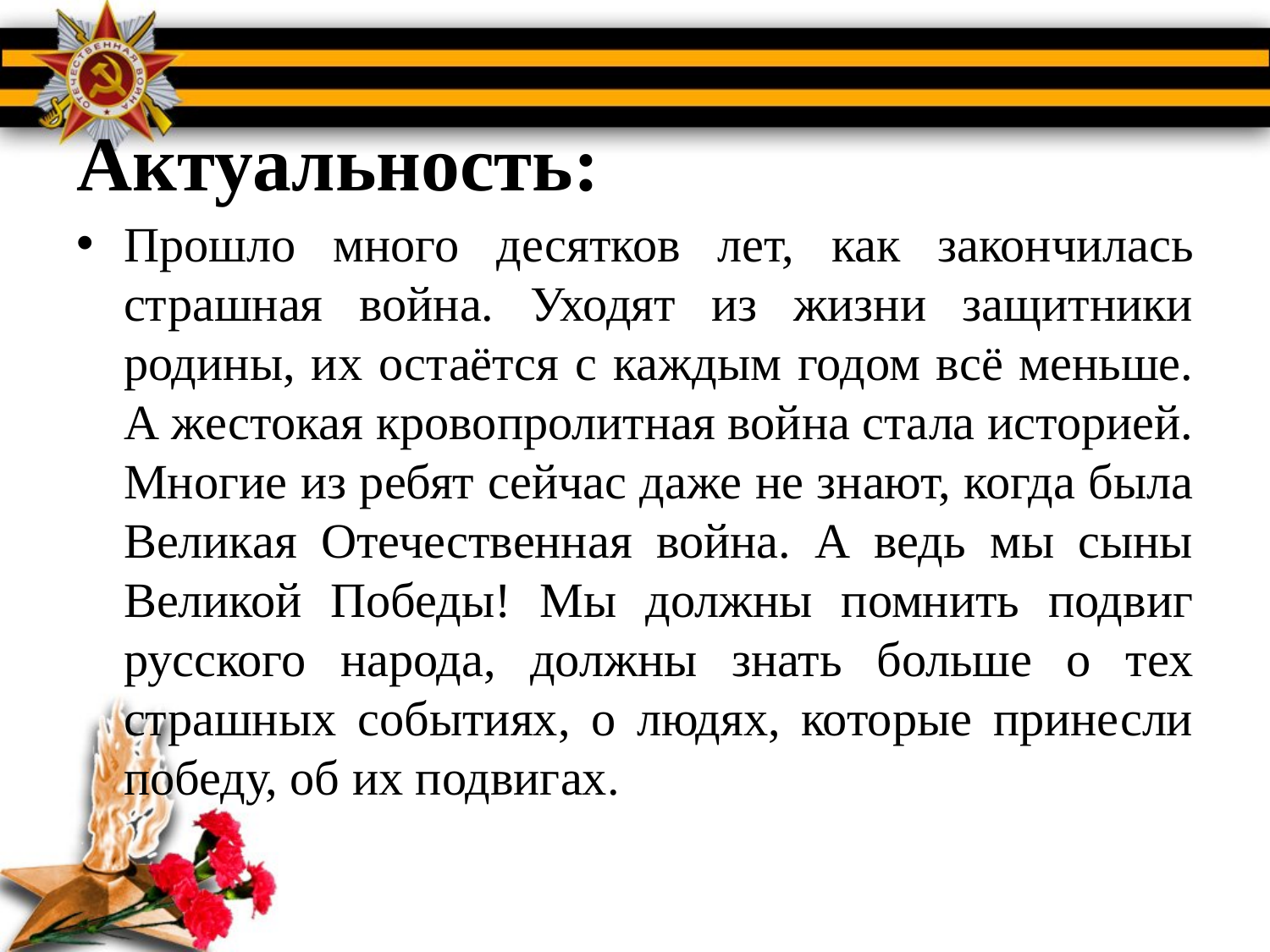

# Актуальность:
Прошло много десятков лет, как закончилась страшная война. Уходят из жизни защитники родины, их остаётся с каждым годом всё меньше. А жестокая кровопролитная война стала историей. Многие из ребят сейчас даже не знают, когда была Великая Отечественная война. А ведь мы сыны Великой Победы! Мы должны помнить подвиг русского народа, должны знать больше о тех страшных событиях, о людях, которые принесли победу, об их подвигах.